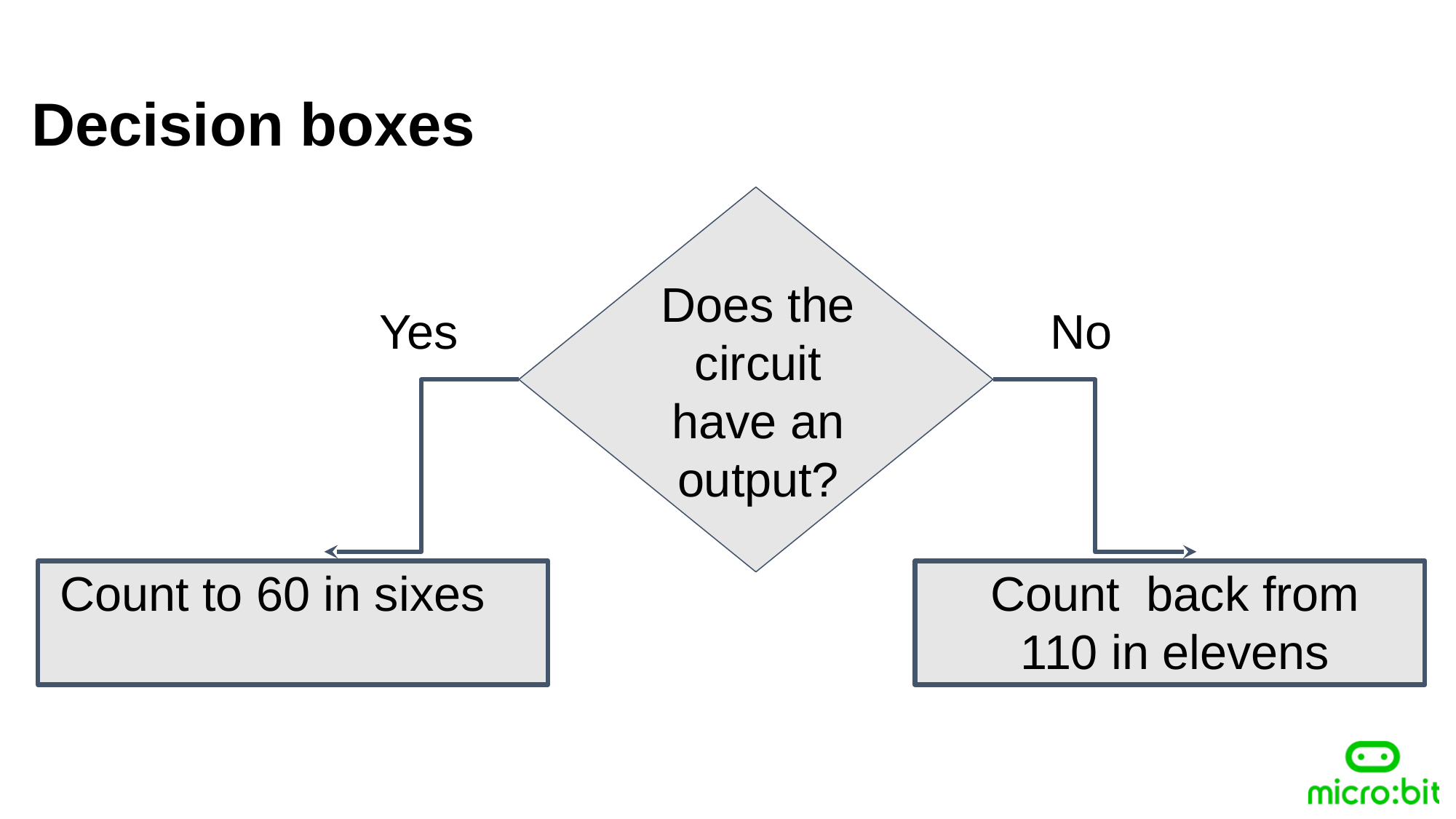

Decision boxes

Does the circuit have an output?
Yes
No
Count to 60 in sixes
Count  back from 110 in elevens